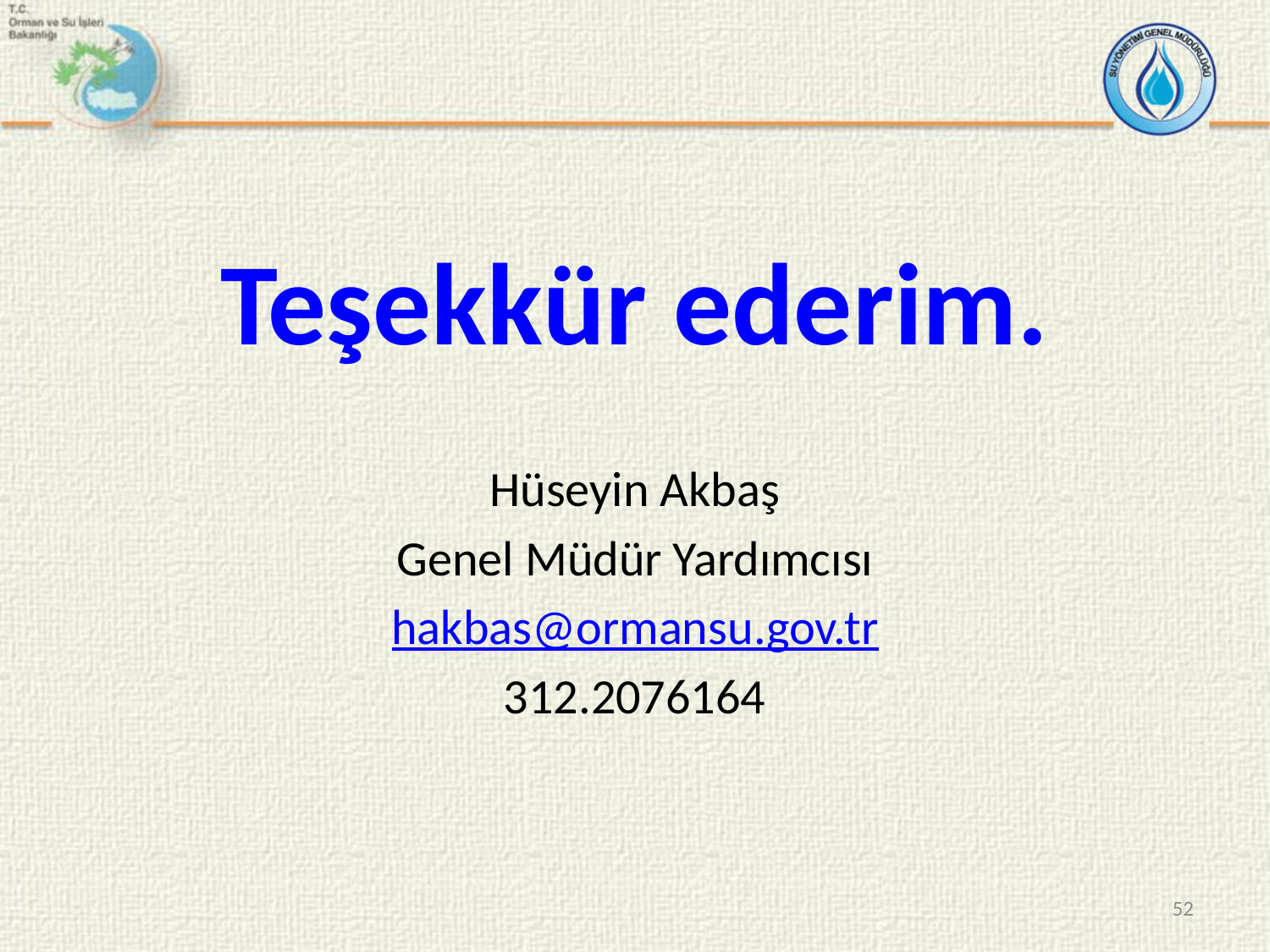

Teşekkür ederim.

Hüseyin Akbaş
Genel Müdür Yardımcısı
hakbas@ormansu.gov.tr
312.2076164
52